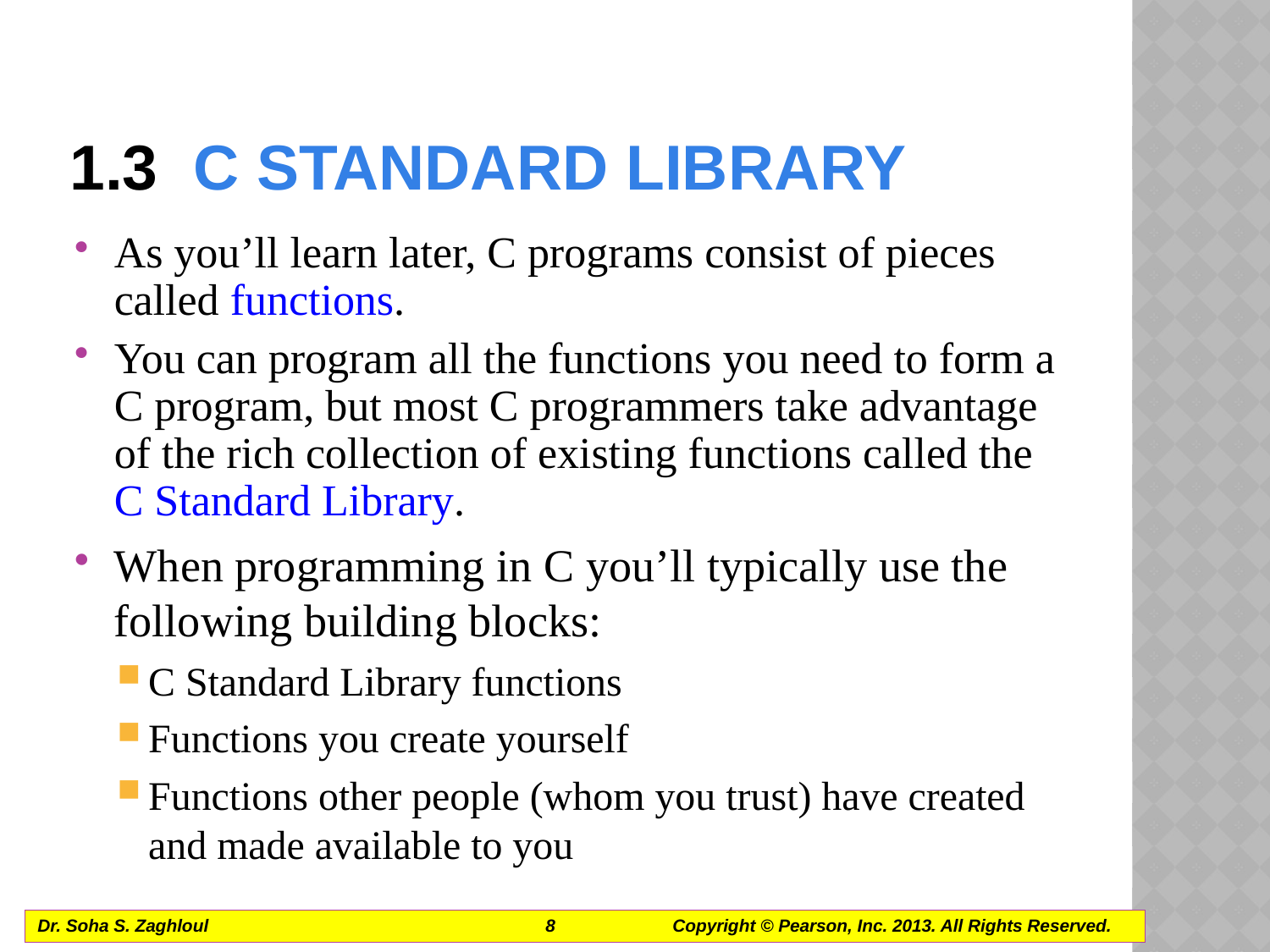

# 1.3  C Standard Library
As you’ll learn later, C programs consist of pieces called functions.
You can program all the functions you need to form a C program, but most C programmers take advantage of the rich collection of existing functions called the C Standard Library.
When programming in C you’ll typically use the following building blocks:
C Standard Library functions
Functions you create yourself
Functions other people (whom you trust) have created and made available to you

Dr. Soha S. Zaghloul			8	Copyright © Pearson, Inc. 2013. All Rights Reserved.
Copyright © Pearson, Inc. 2013. All Rights Reserved.